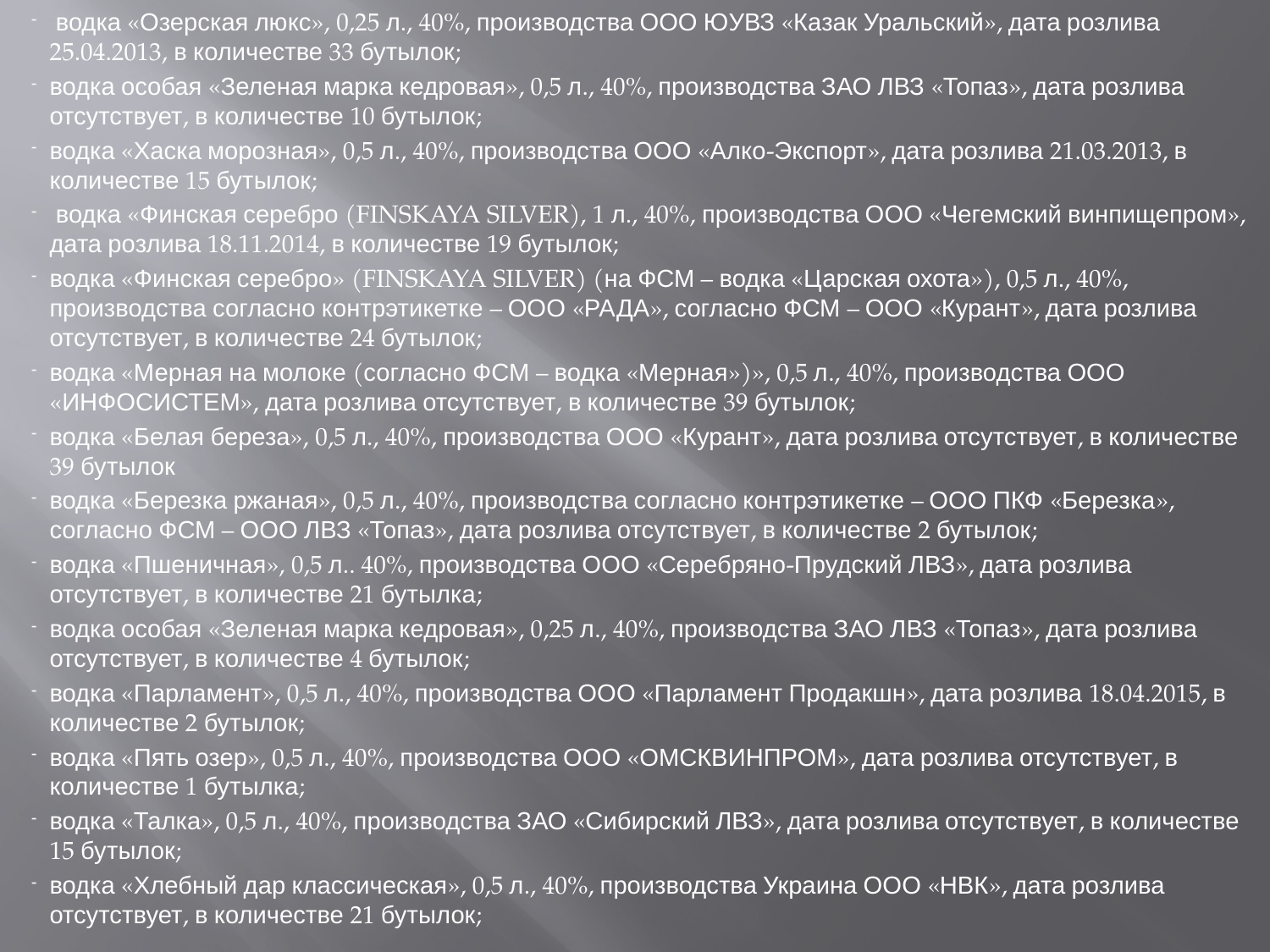

водка «Озерская люкс», 0,25 л., 40%, производства ООО ЮУВЗ «Казак Уральский», дата розлива 25.04.2013, в количестве 33 бутылок;
водка особая «Зеленая марка кедровая», 0,5 л., 40%, производства ЗАО ЛВЗ «Топаз», дата розлива отсутствует, в количестве 10 бутылок;
водка «Хаска морозная», 0,5 л., 40%, производства ООО «Алко-Экспорт», дата розлива 21.03.2013, в количестве 15 бутылок;
 водка «Финская серебро (FINSKAYA SILVER), 1 л., 40%, производства ООО «Чегемский винпищепром», дата розлива 18.11.2014, в количестве 19 бутылок;
водка «Финская серебро» (FINSKAYA SILVER) (на ФСМ – водка «Царская охота»), 0,5 л., 40%, производства согласно контрэтикетке – ООО «РАДА», согласно ФСМ – ООО «Курант», дата розлива отсутствует, в количестве 24 бутылок;
водка «Мерная на молоке (согласно ФСМ – водка «Мерная»)», 0,5 л., 40%, производства ООО «ИНФОСИСТЕМ», дата розлива отсутствует, в количестве 39 бутылок;
водка «Белая береза», 0,5 л., 40%, производства ООО «Курант», дата розлива отсутствует, в количестве 39 бутылок
водка «Березка ржаная», 0,5 л., 40%, производства согласно контрэтикетке – ООО ПКФ «Березка», согласно ФСМ – ООО ЛВЗ «Топаз», дата розлива отсутствует, в количестве 2 бутылок;
водка «Пшеничная», 0,5 л.. 40%, производства ООО «Серебряно-Прудский ЛВЗ», дата розлива отсутствует, в количестве 21 бутылка;
водка особая «Зеленая марка кедровая», 0,25 л., 40%, производства ЗАО ЛВЗ «Топаз», дата розлива отсутствует, в количестве 4 бутылок;
водка «Парламент», 0,5 л., 40%, производства ООО «Парламент Продакшн», дата розлива 18.04.2015, в количестве 2 бутылок;
водка «Пять озер», 0,5 л., 40%, производства ООО «ОМСКВИНПРОМ», дата розлива отсутствует, в количестве 1 бутылка;
водка «Талка», 0,5 л., 40%, производства ЗАО «Сибирский ЛВЗ», дата розлива отсутствует, в количестве 15 бутылок;
водка «Хлебный дар классическая», 0,5 л., 40%, производства Украина ООО «НВК», дата розлива отсутствует, в количестве 21 бутылок;